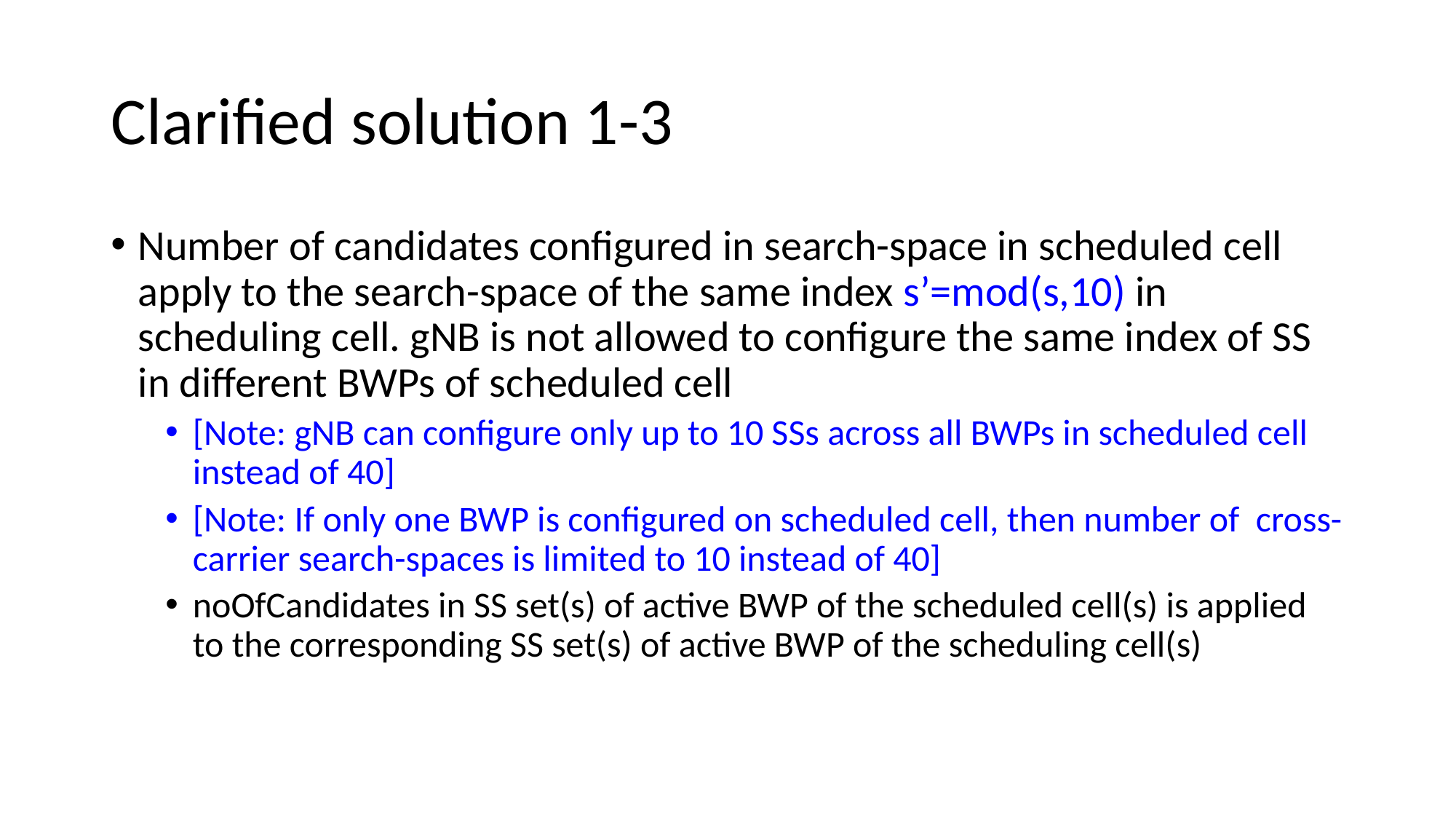

# Clarified solution 1-3
Number of candidates configured in search-space in scheduled cell apply to the search-space of the same index s’=mod(s,10) in scheduling cell. gNB is not allowed to configure the same index of SS in different BWPs of scheduled cell
[Note: gNB can configure only up to 10 SSs across all BWPs in scheduled cell instead of 40]
[Note: If only one BWP is configured on scheduled cell, then number of  cross-carrier search-spaces is limited to 10 instead of 40]
noOfCandidates in SS set(s) of active BWP of the scheduled cell(s) is applied to the corresponding SS set(s) of active BWP of the scheduling cell(s)